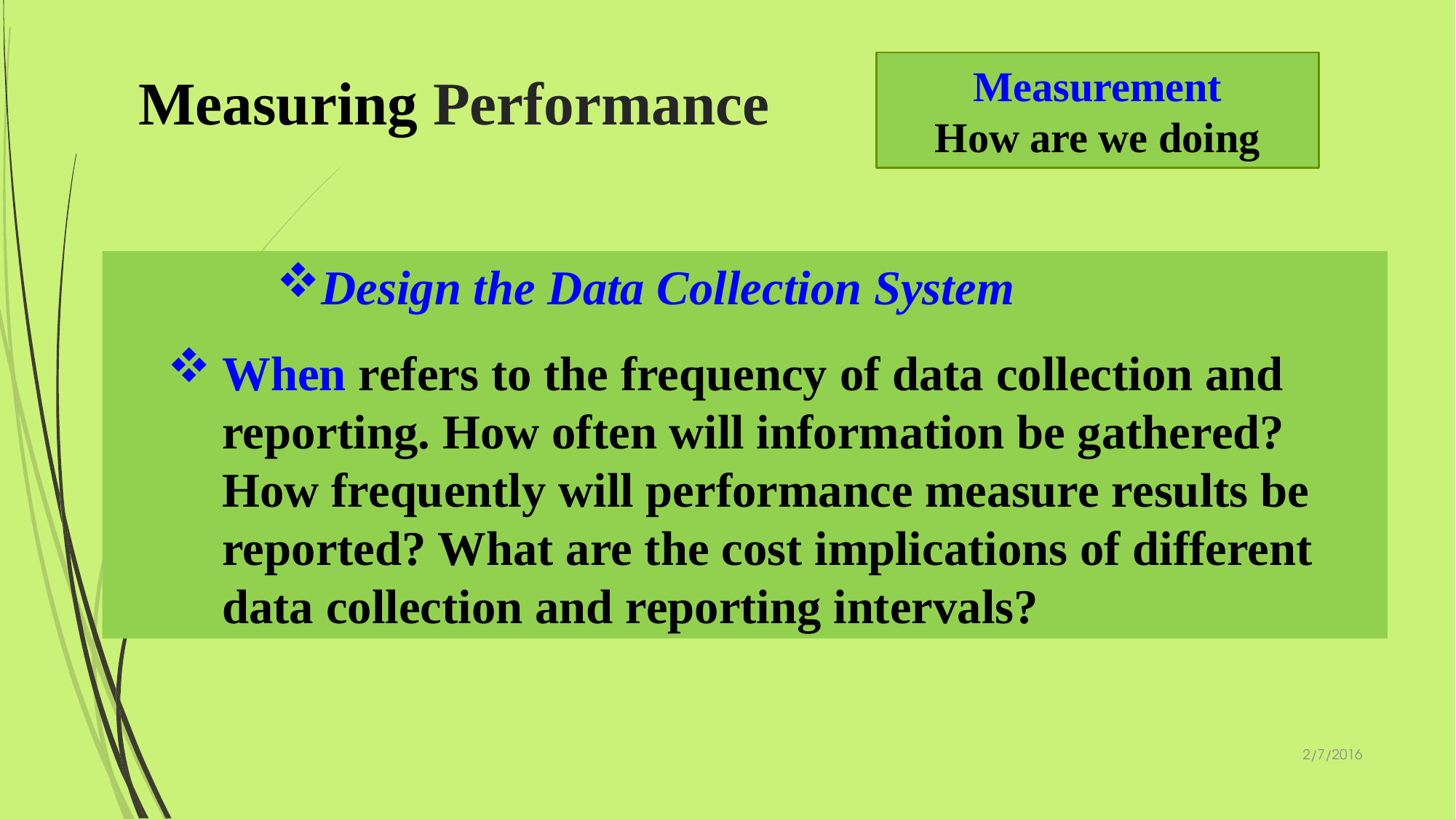

# Measuring Performance
Measurement
How are we doing

Design the Data Collection System
When refers to the frequency of data collection and reporting. How often will information be gathered? How frequently will performance measure results be reported? What are the cost implications of different data collection and reporting intervals?
2/7/2016
Mohammed Alnaif Ph.D.